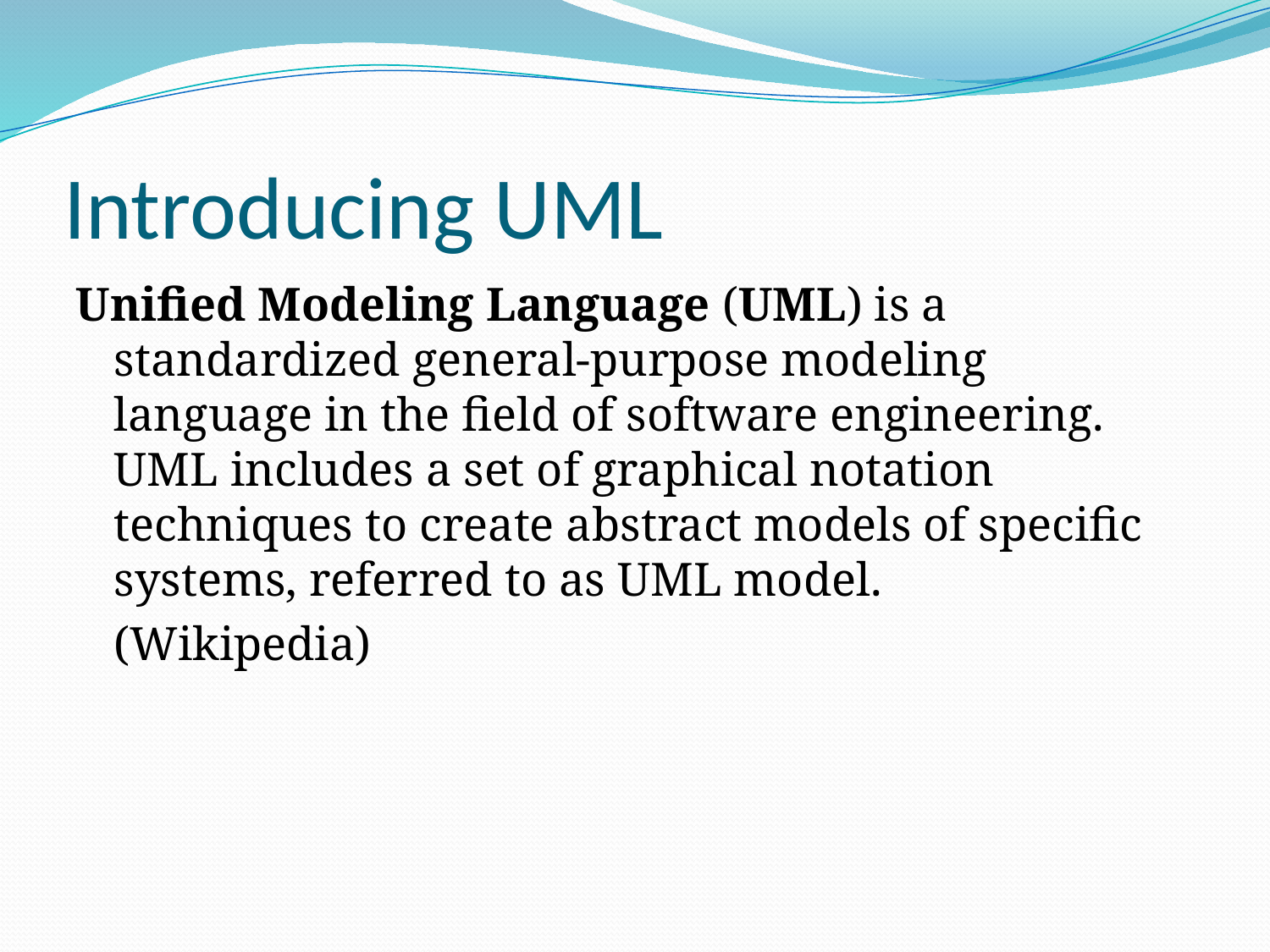

# Introducing UML
Unified Modeling Language (UML) is a standardized general-purpose modeling language in the field of software engineering. UML includes a set of graphical notation techniques to create abstract models of specific systems, referred to as UML model.
	(Wikipedia)